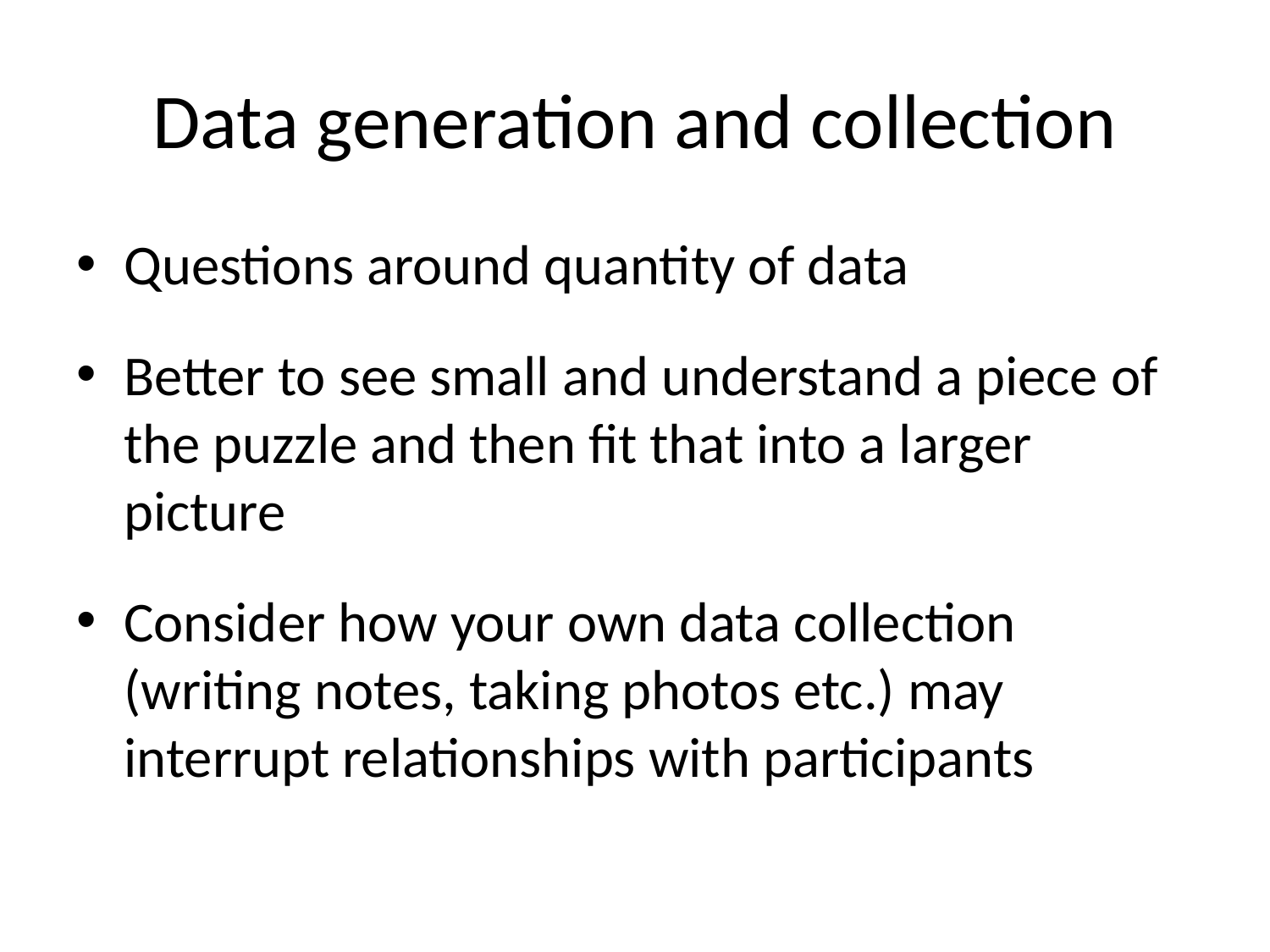

# Data generation and collection
Questions around quantity of data
Better to see small and understand a piece of the puzzle and then fit that into a larger picture
Consider how your own data collection (writing notes, taking photos etc.) may interrupt relationships with participants